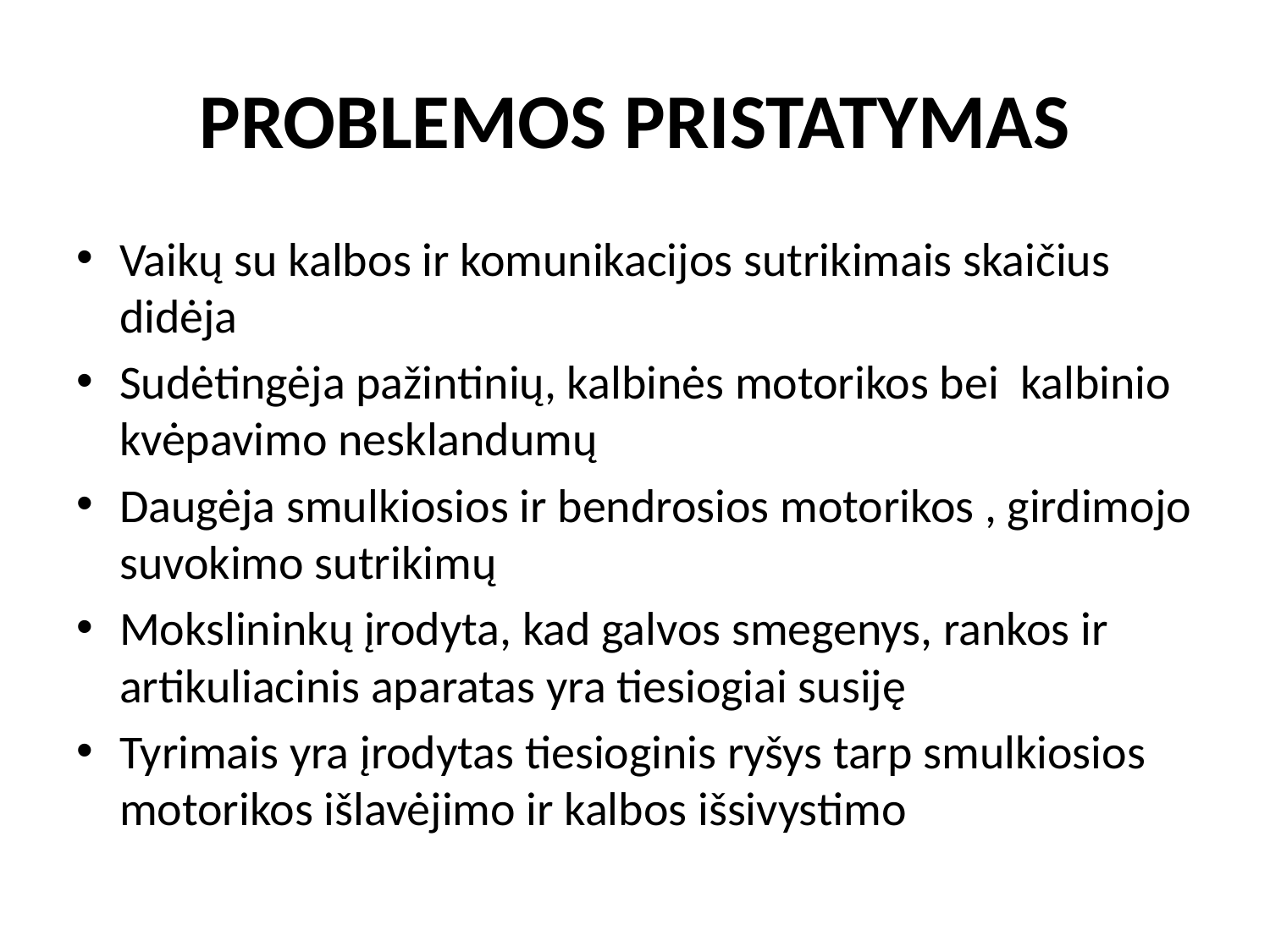

# PROBLEMOS PRISTATYMAS
Vaikų su kalbos ir komunikacijos sutrikimais skaičius didėja
Sudėtingėja pažintinių, kalbinės motorikos bei  kalbinio kvėpavimo nesklandumų
Daugėja smulkiosios ir bendrosios motorikos , girdimojo suvokimo sutrikimų
Mokslininkų įrodyta, kad galvos smegenys, rankos ir artikuliacinis aparatas yra tiesiogiai susiję
Tyrimais yra įrodytas tiesioginis ryšys tarp smulkiosios motorikos išlavėjimo ir kalbos išsivystimo